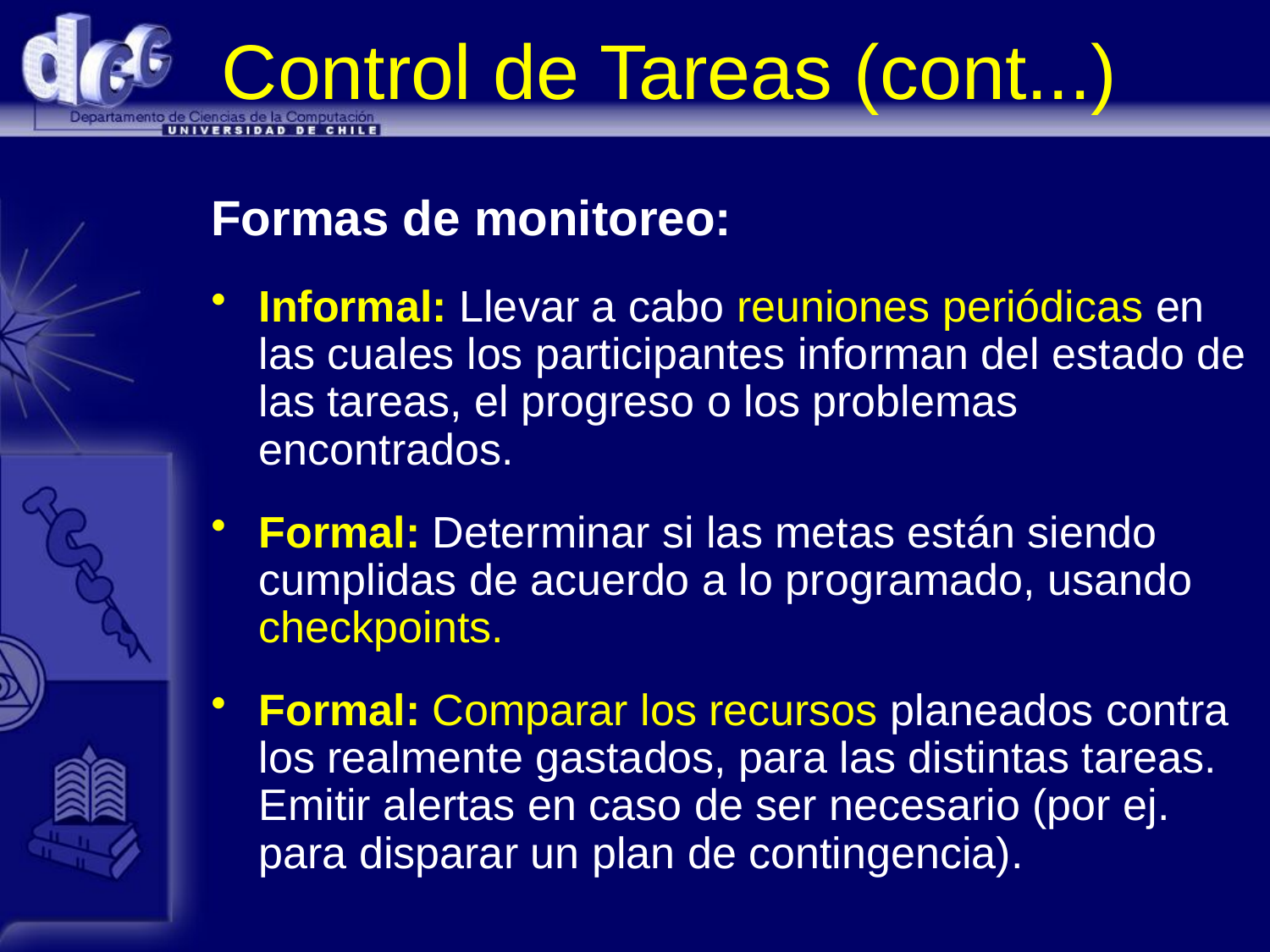

# Control de Tareas (cont...)
Formas de monitoreo:
Informal: Llevar a cabo reuniones periódicas en las cuales los participantes informan del estado de las tareas, el progreso o los problemas encontrados.
Formal: Determinar si las metas están siendo cumplidas de acuerdo a lo programado, usando checkpoints.
Formal: Comparar los recursos planeados contra los realmente gastados, para las distintas tareas. Emitir alertas en caso de ser necesario (por ej. para disparar un plan de contingencia).